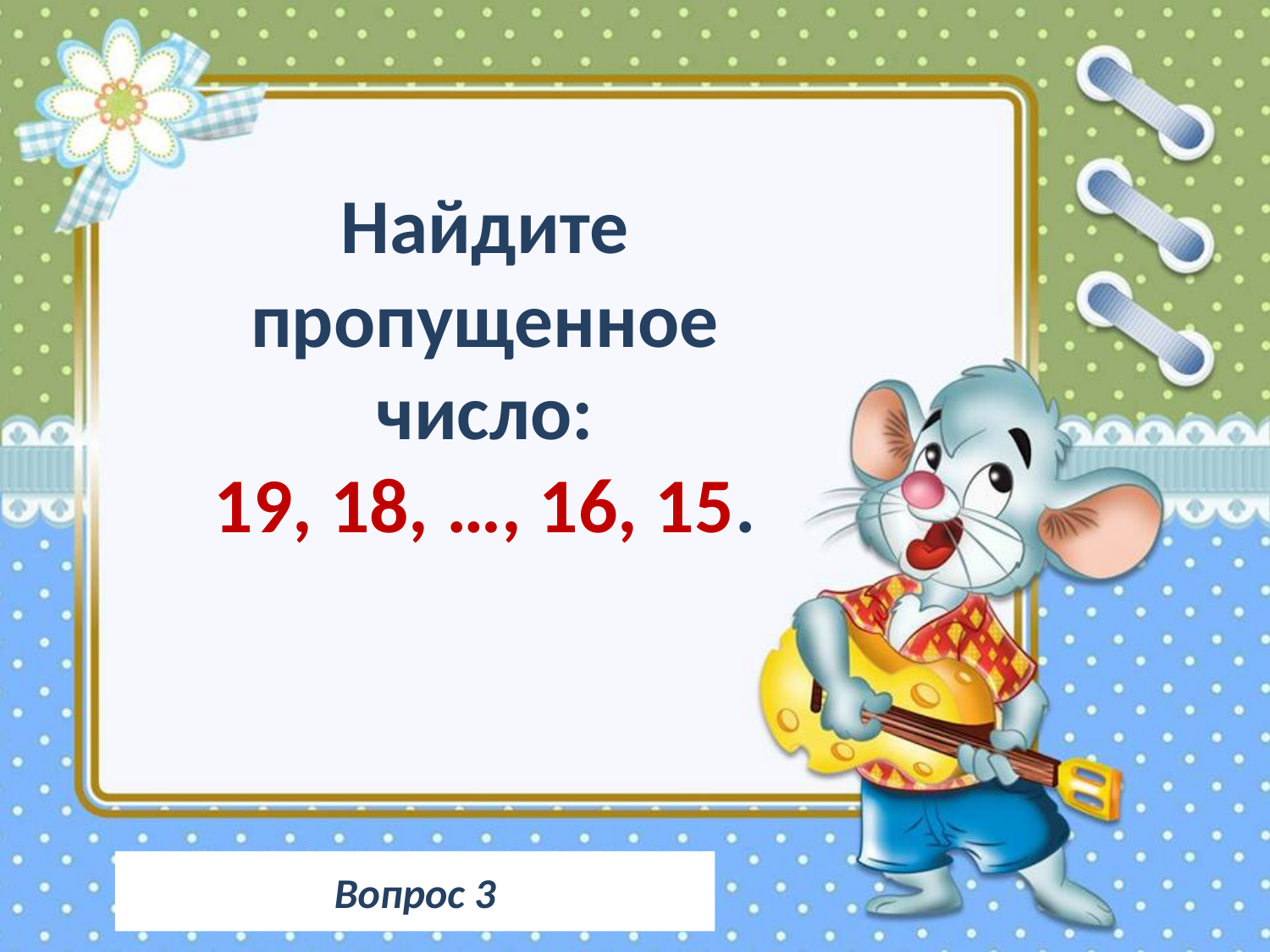

Найдите пропущенное число:
19, 18, …, 16, 15.
Вопрос 3